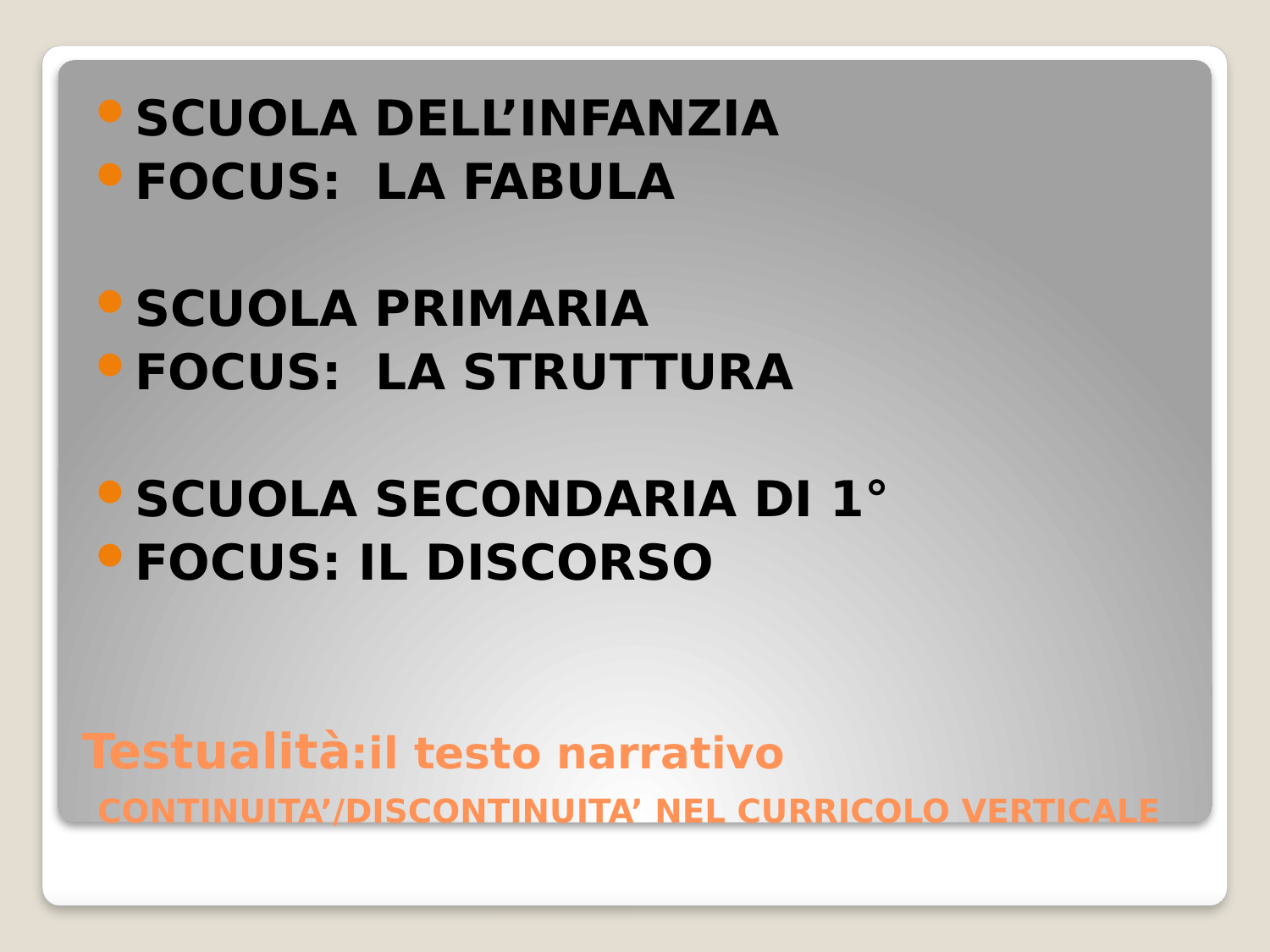

SCUOLA DELL’INFANZIA
FOCUS:  LA FABULA

SCUOLA PRIMARIA
FOCUS:  LA STRUTTURA

SCUOLA SECONDARIA DI 1°
FOCUS: IL DISCORSO
# Testualità:il testo narrativo CONTINUITA’/DISCONTINUITA’ NEL CURRICOLO VERTICALE